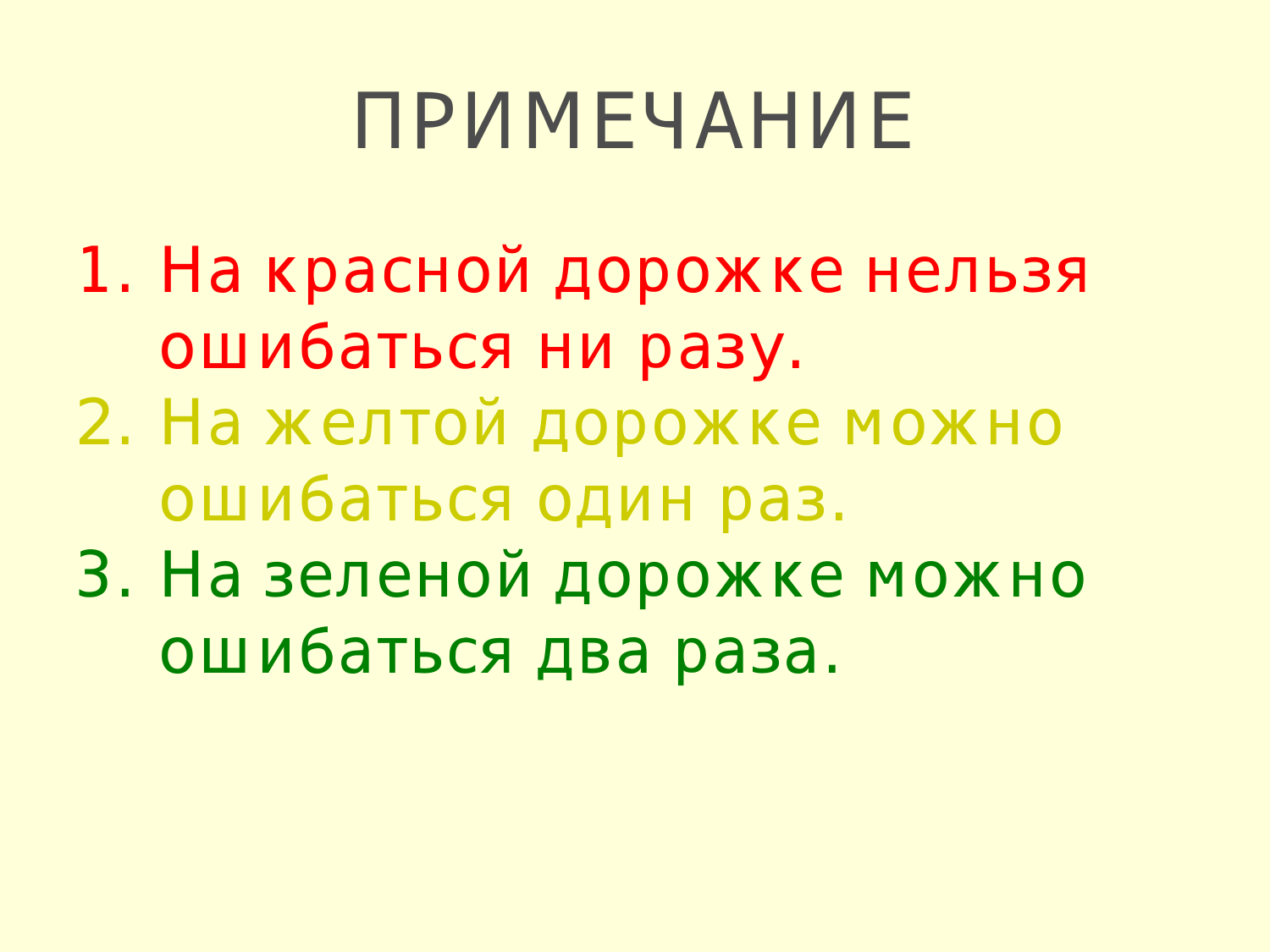

# ПРИМЕЧАНИЕ
На красной дорожке нельзя ошибаться ни разу.
На желтой дорожке можно ошибаться один раз.
На зеленой дорожке можно ошибаться два раза.